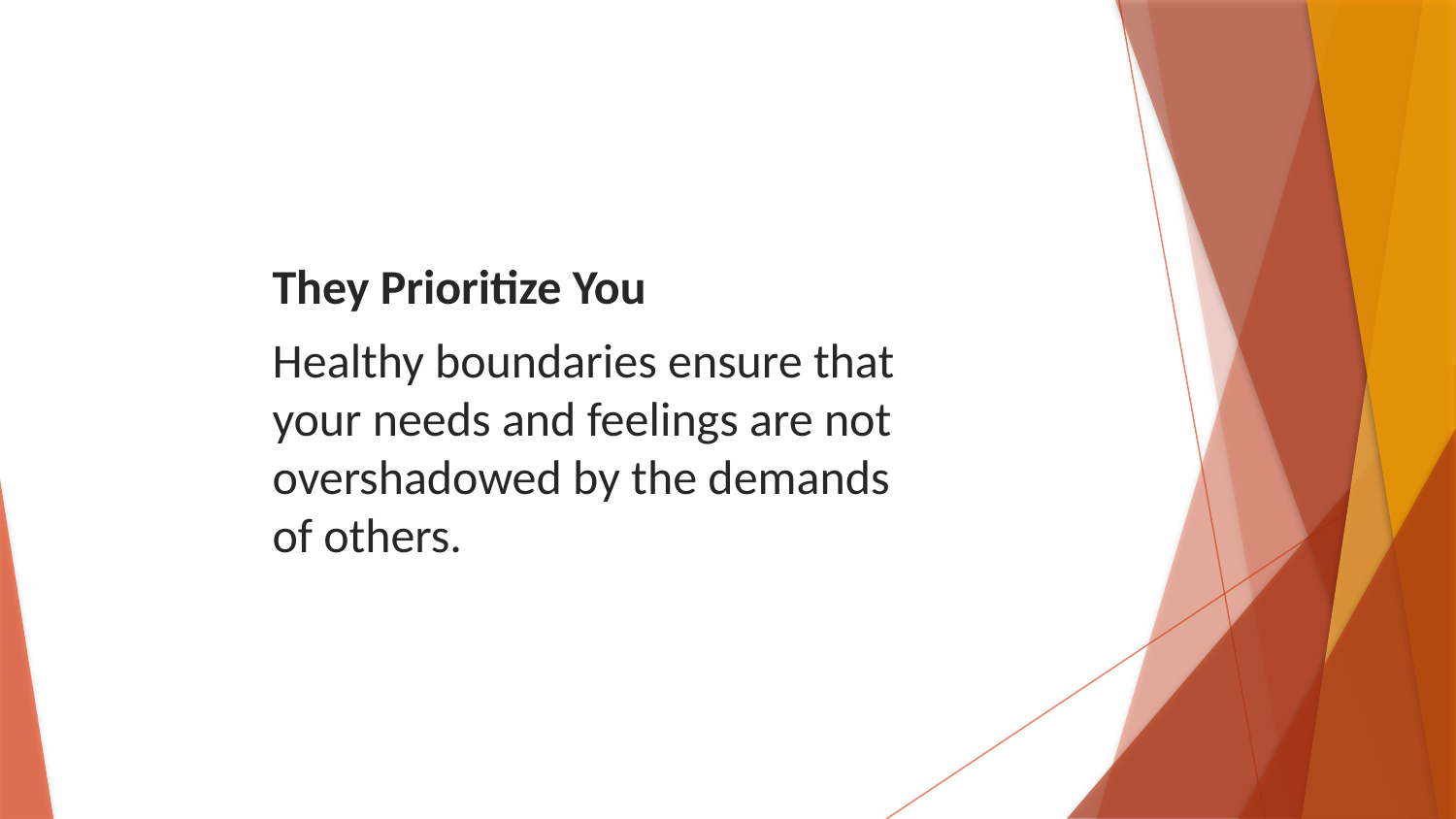

They Prioritize You
Healthy boundaries ensure that your needs and feelings are not overshadowed by the demands of others.